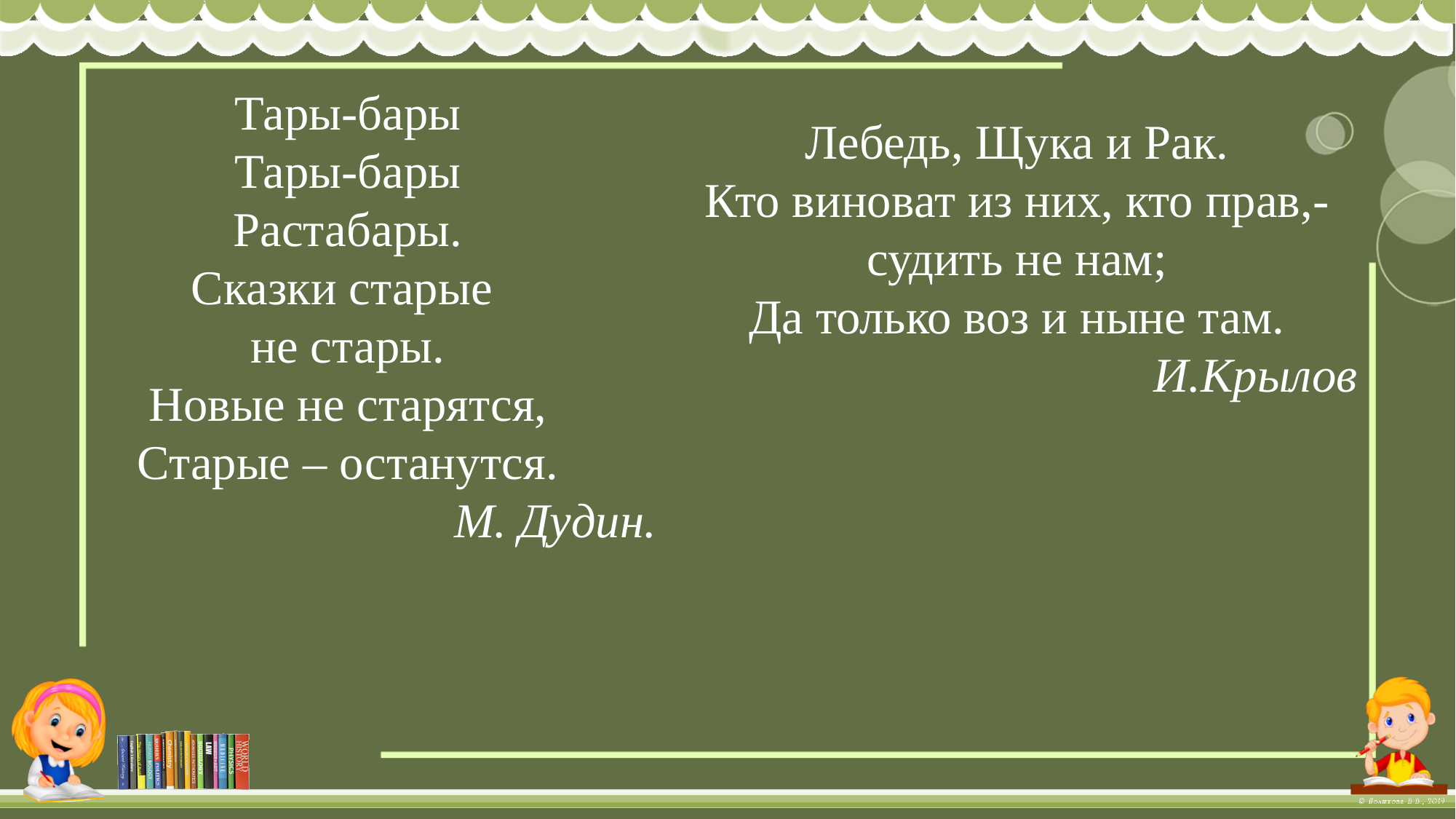

Тары-бары
Тары-бары
Растабары.
Сказки старые
не стары.
Новые не старятся,
Старые – останутся.
М. Дудин.
Лебедь, Щука и Рак.
Кто виноват из них, кто прав,- судить не нам;
Да только воз и ныне там.
И.Крылов